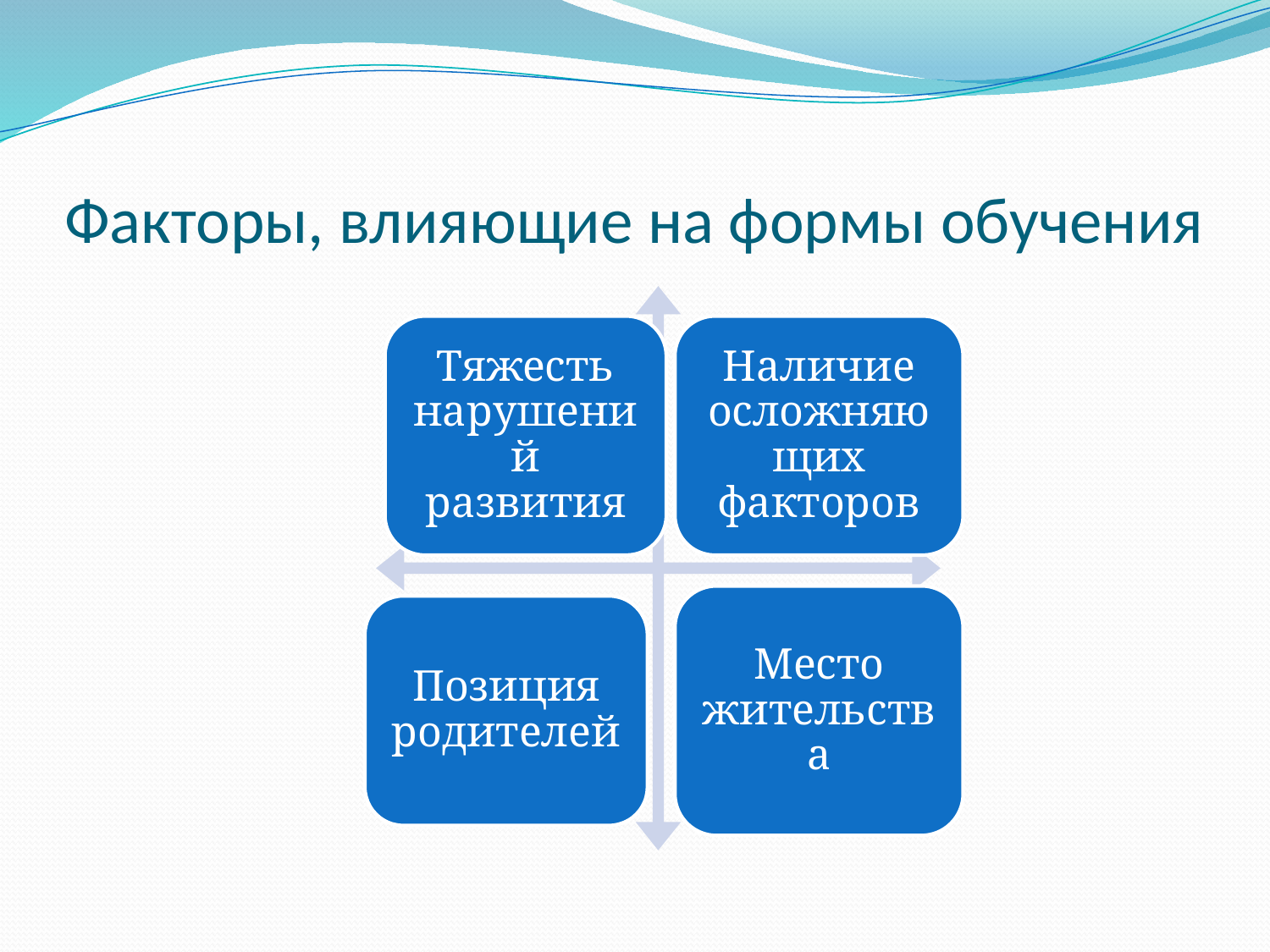

# Факторы, влияющие на формы обучения
Тяжесть нарушений развития
Наличие осложняющих факторов
Позиция родителей
Место жительства